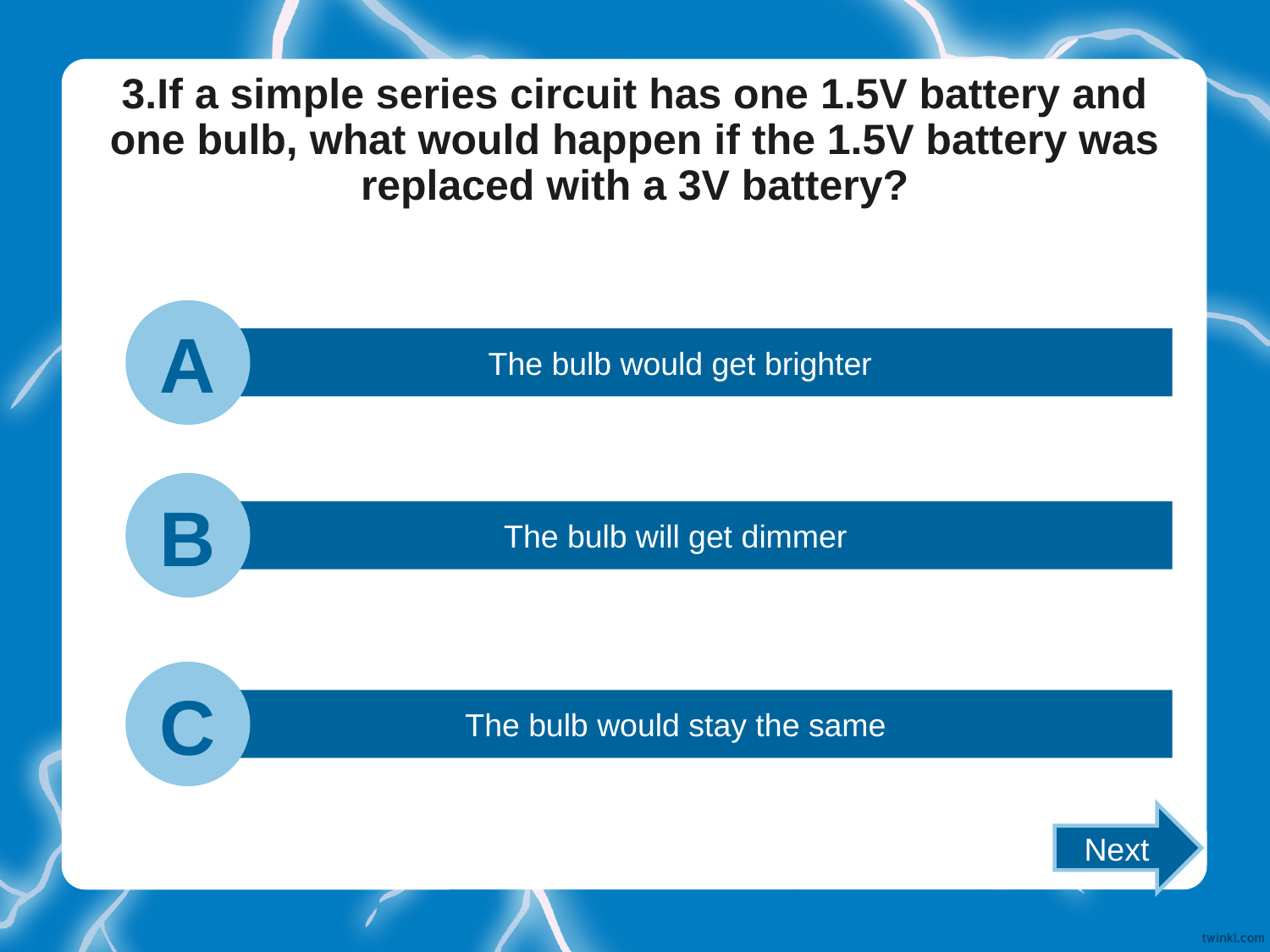

# 3.If a simple series circuit has one 1.5V battery and one bulb, what would happen if the 1.5V battery was replaced with a 3V battery?
A
The bulb would get brighter
B
The bulb will get dimmer
C
The bulb would stay the same
Next